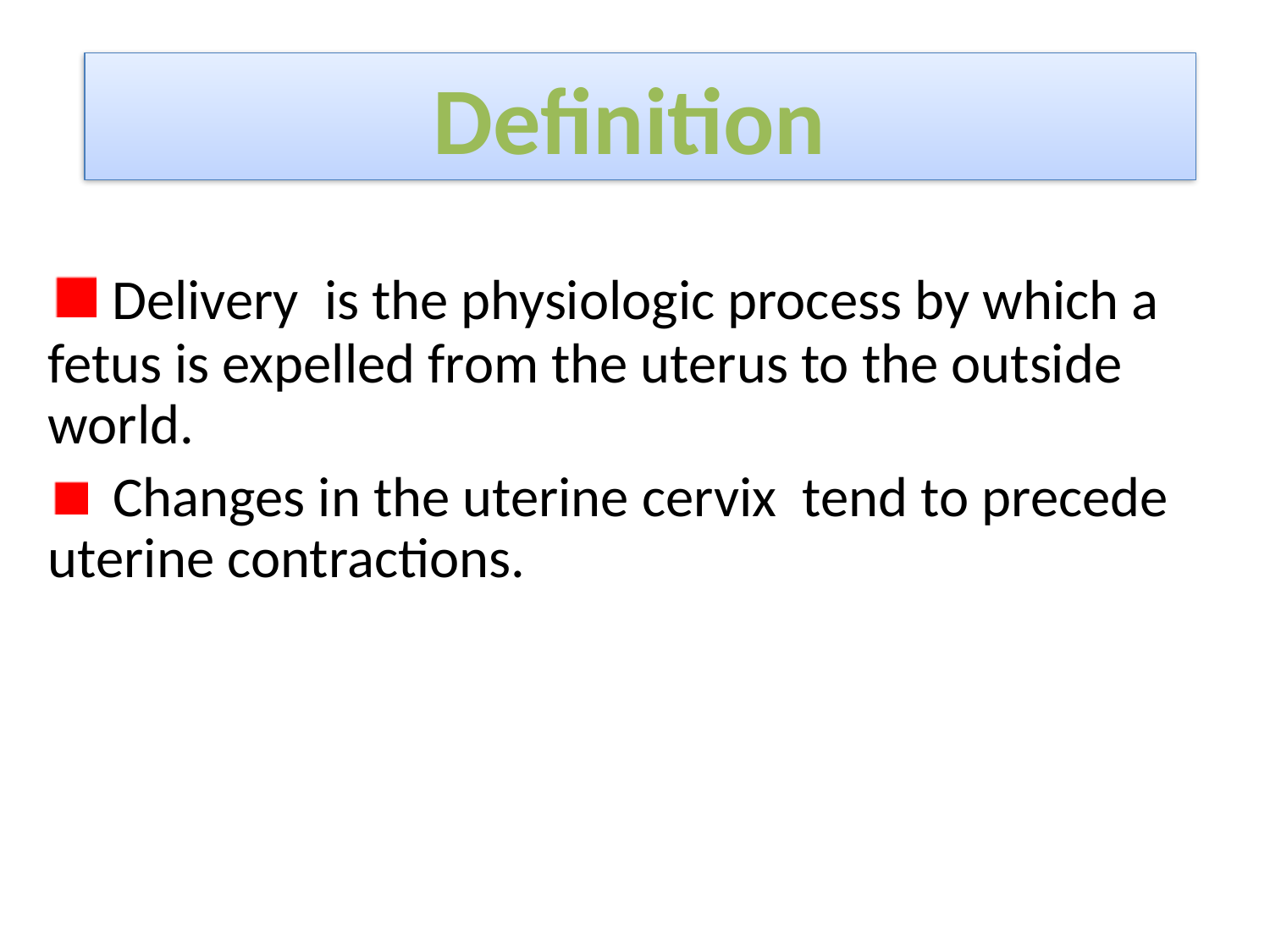

Definition
 Delivery  is the physiologic process by which a fetus is expelled from the uterus to the outside world.
  Changes in the uterine cervix  tend to precede uterine contractions.